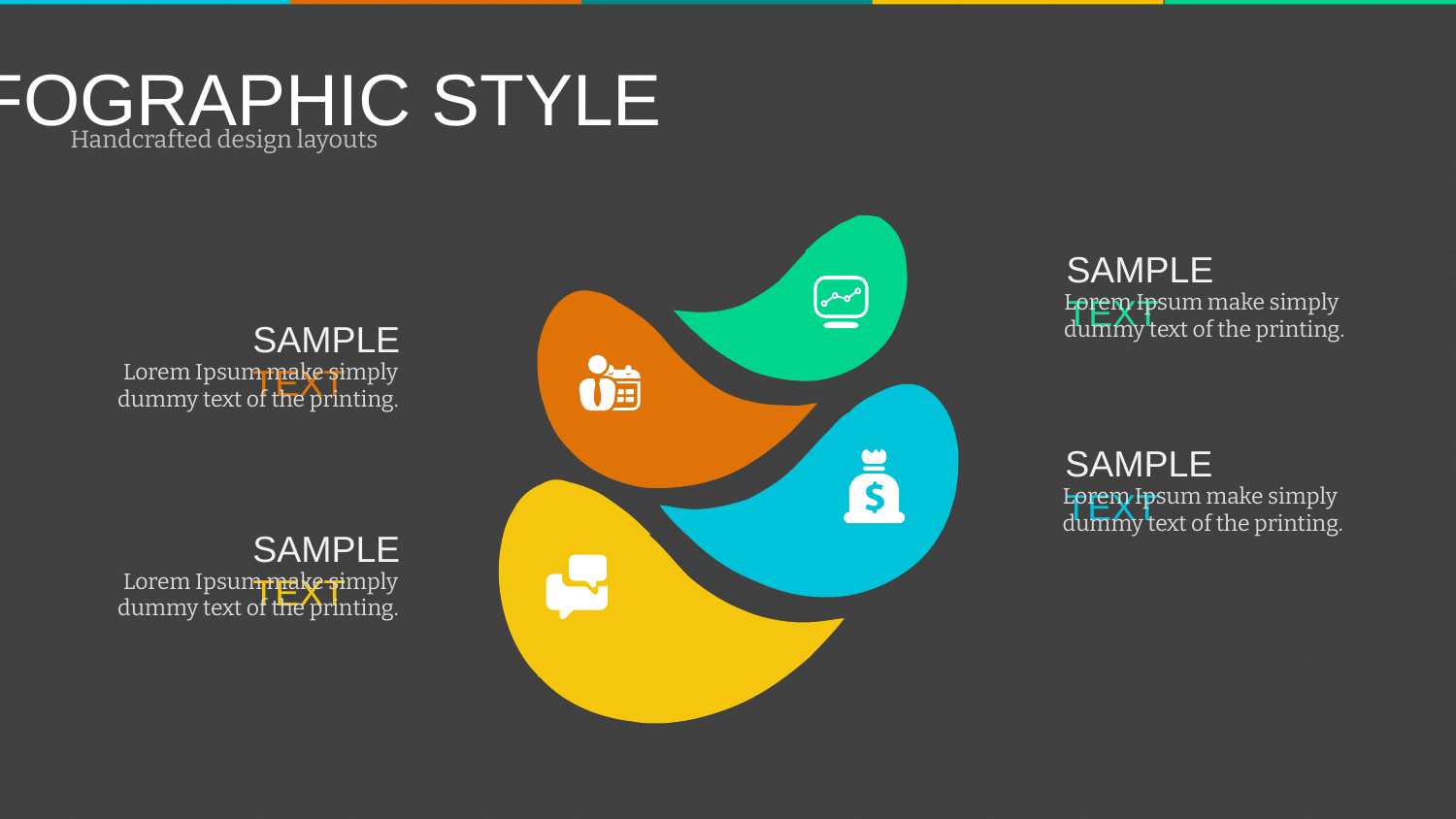

INFOGRAPHIC STYLE
Handcrafted design layouts

SAMPLE TEXT

Lorem Ipsum make simply dummy text of the printing.

SAMPLE TEXT
Lorem Ipsum make simply dummy text of the printing.

SAMPLE TEXT

Lorem Ipsum make simply dummy text of the printing.

SAMPLE TEXT

Lorem Ipsum make simply dummy text of the printing.